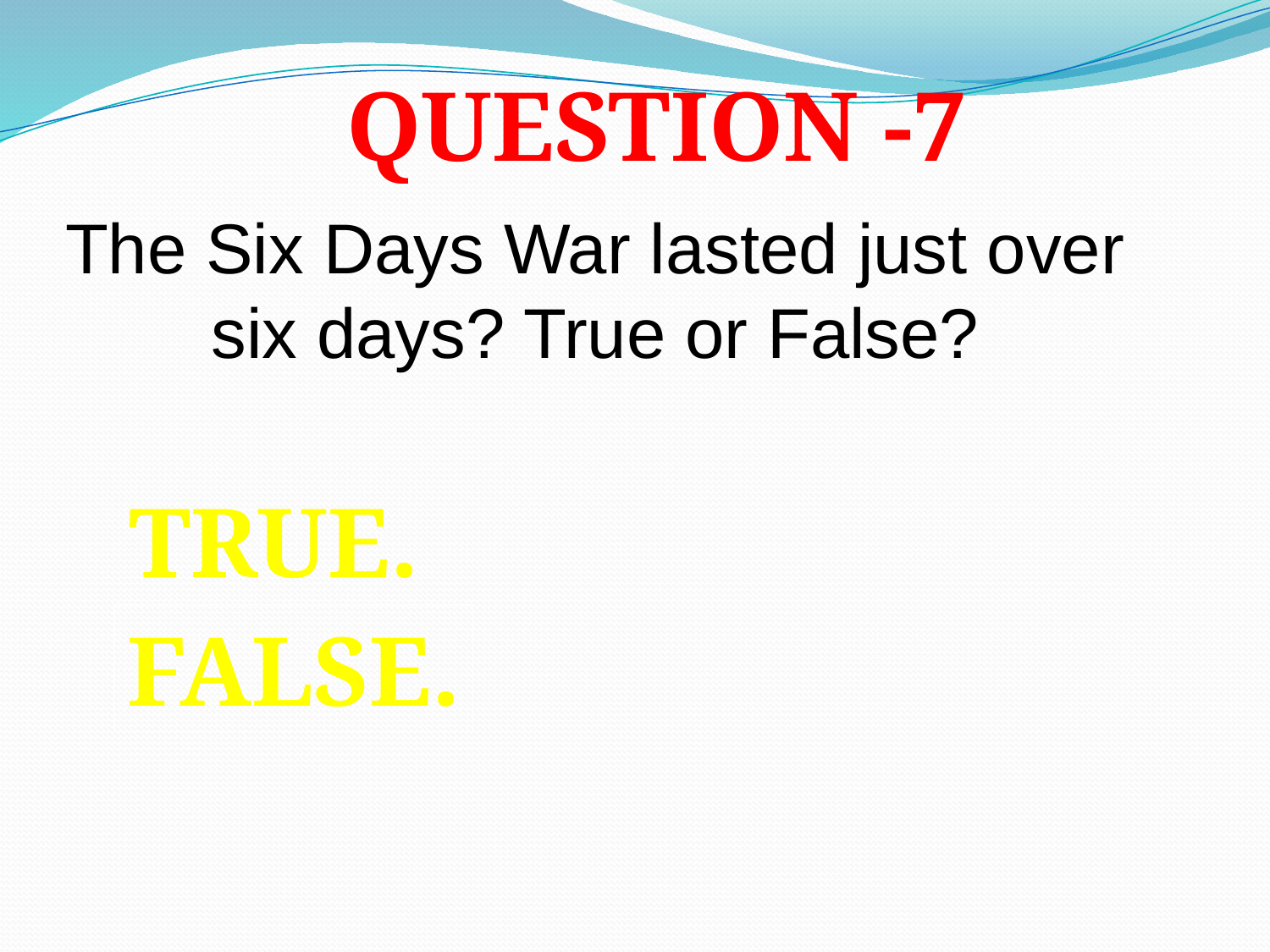

Question -7
The Six Days War lasted just over six days? True or False?
True.
False.